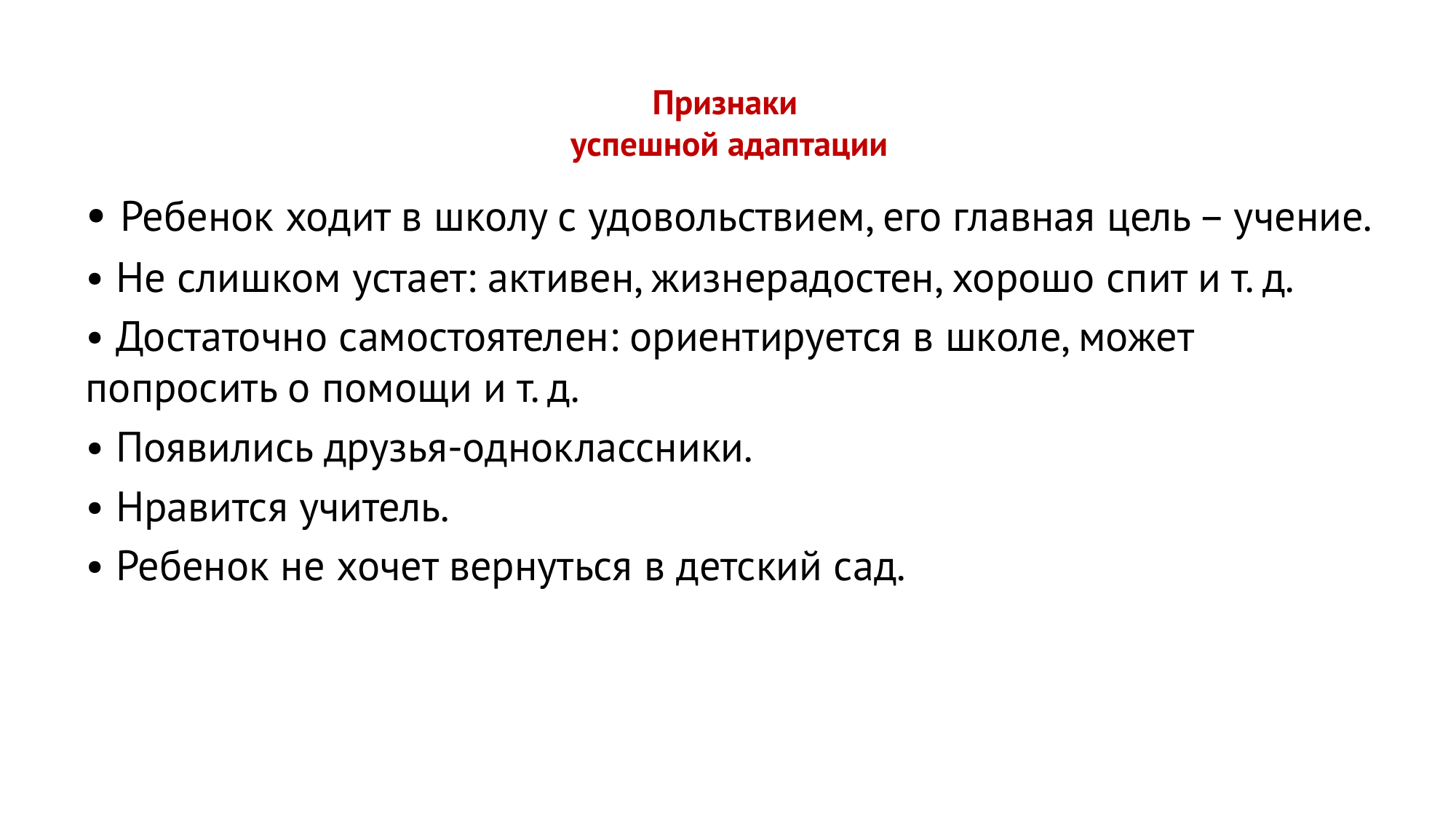

# Признаки успешной адаптации
• Ребенок ходит в школу с удовольствием, его главная цель – учение.
• Не слишком устает: активен, жизнерадостен, хорошо спит и т. д.
• Достаточно самостоятелен: ориентируется в школе, может попросить о помощи и т. д.
• Появились друзья-одноклассники.
• Нравится учитель.
• Ребенок не хочет вернуться в детский сад.